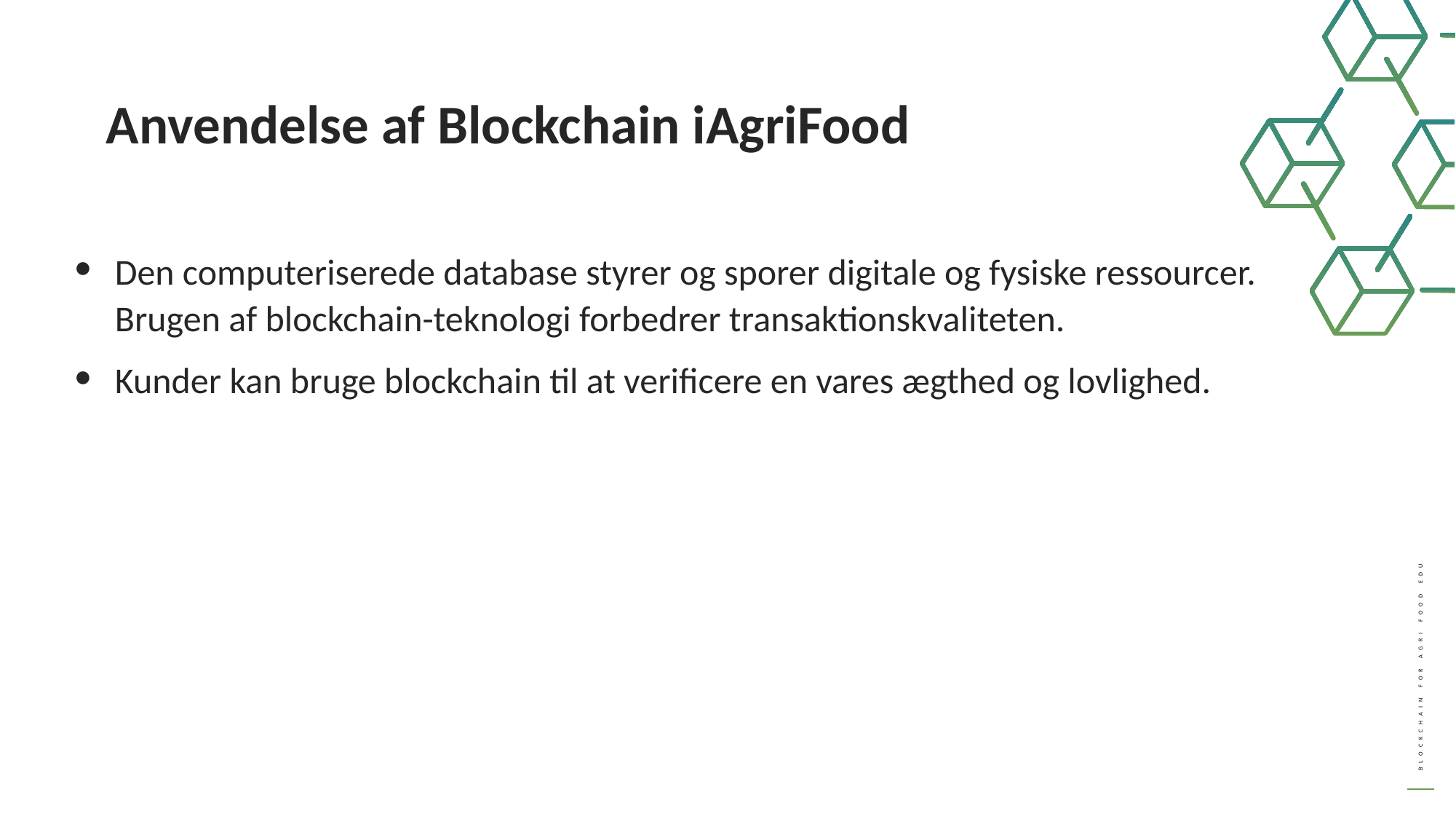

Anvendelse af Blockchain iAgriFood
Den computeriserede database styrer og sporer digitale og fysiske ressourcer. Brugen af ​​blockchain-teknologi forbedrer transaktionskvaliteten.
Kunder kan bruge blockchain til at verificere en vares ægthed og lovlighed.